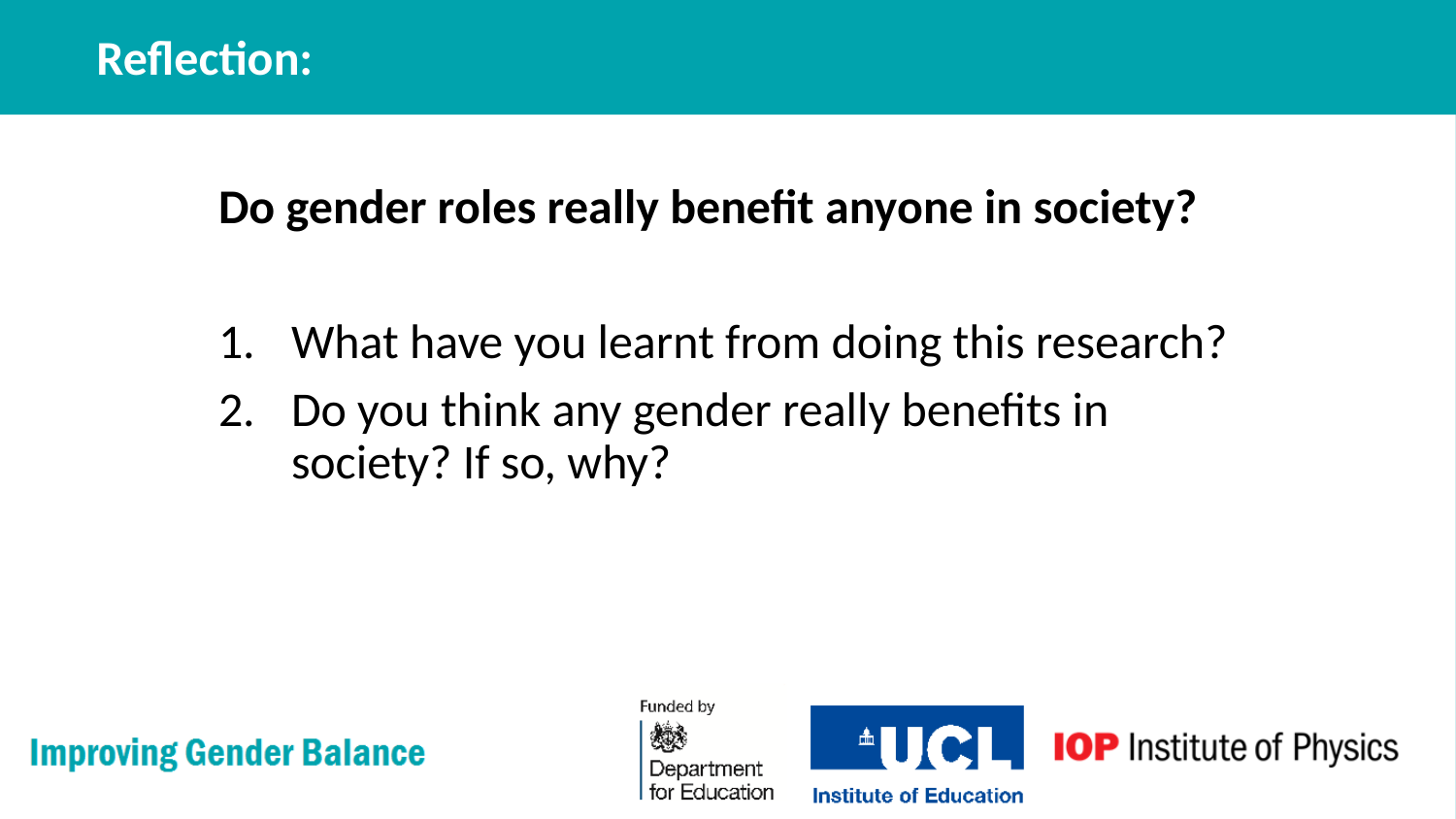

# Reflection:
Do gender roles really benefit anyone in society?

What have you learnt from doing this research?
Do you think any gender really benefits in society? If so, why?